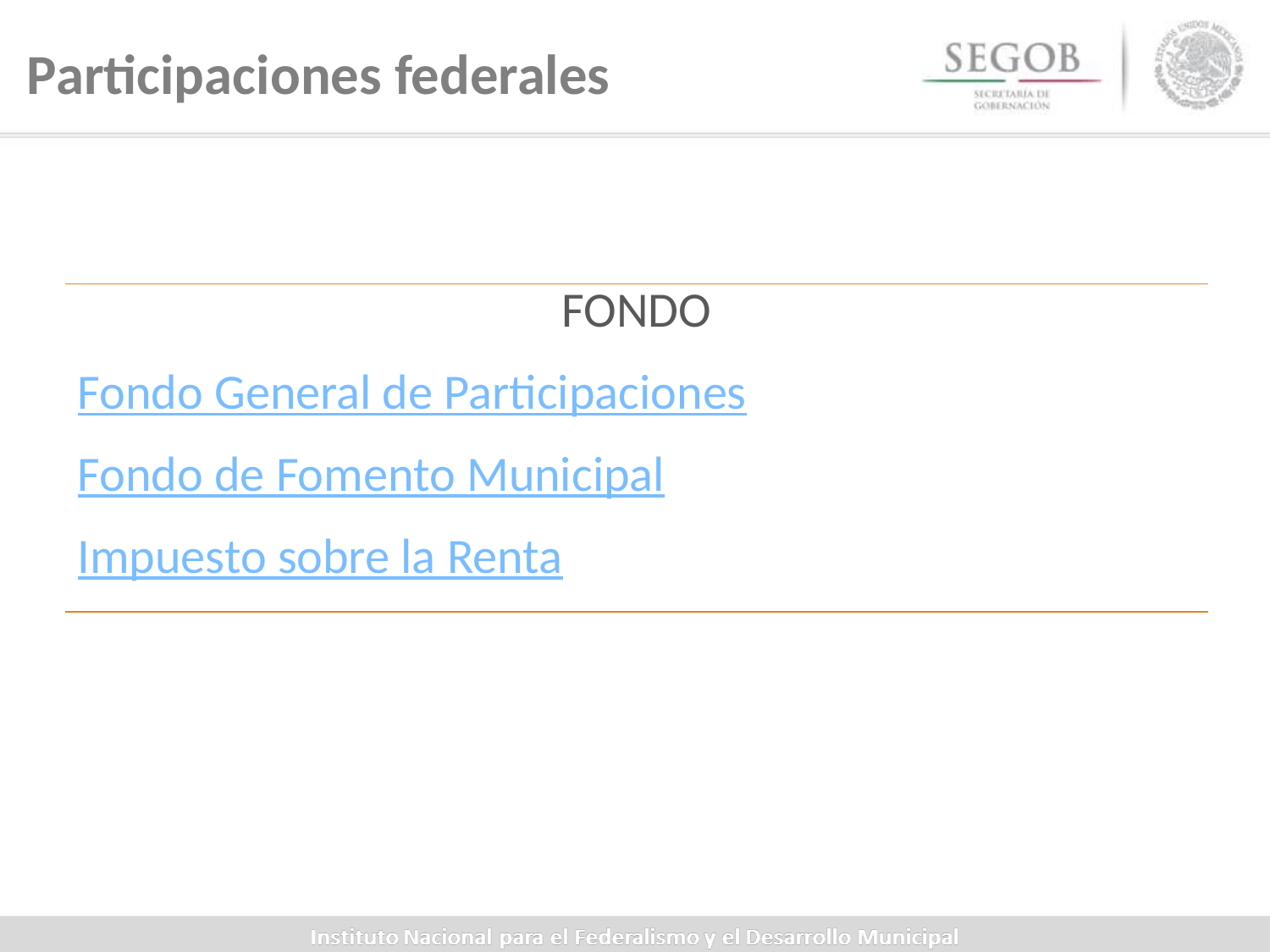

Participaciones federales
| FONDO |
| --- |
| Fondo General de Participaciones |
| Fondo de Fomento Municipal |
| Impuesto sobre la Renta |